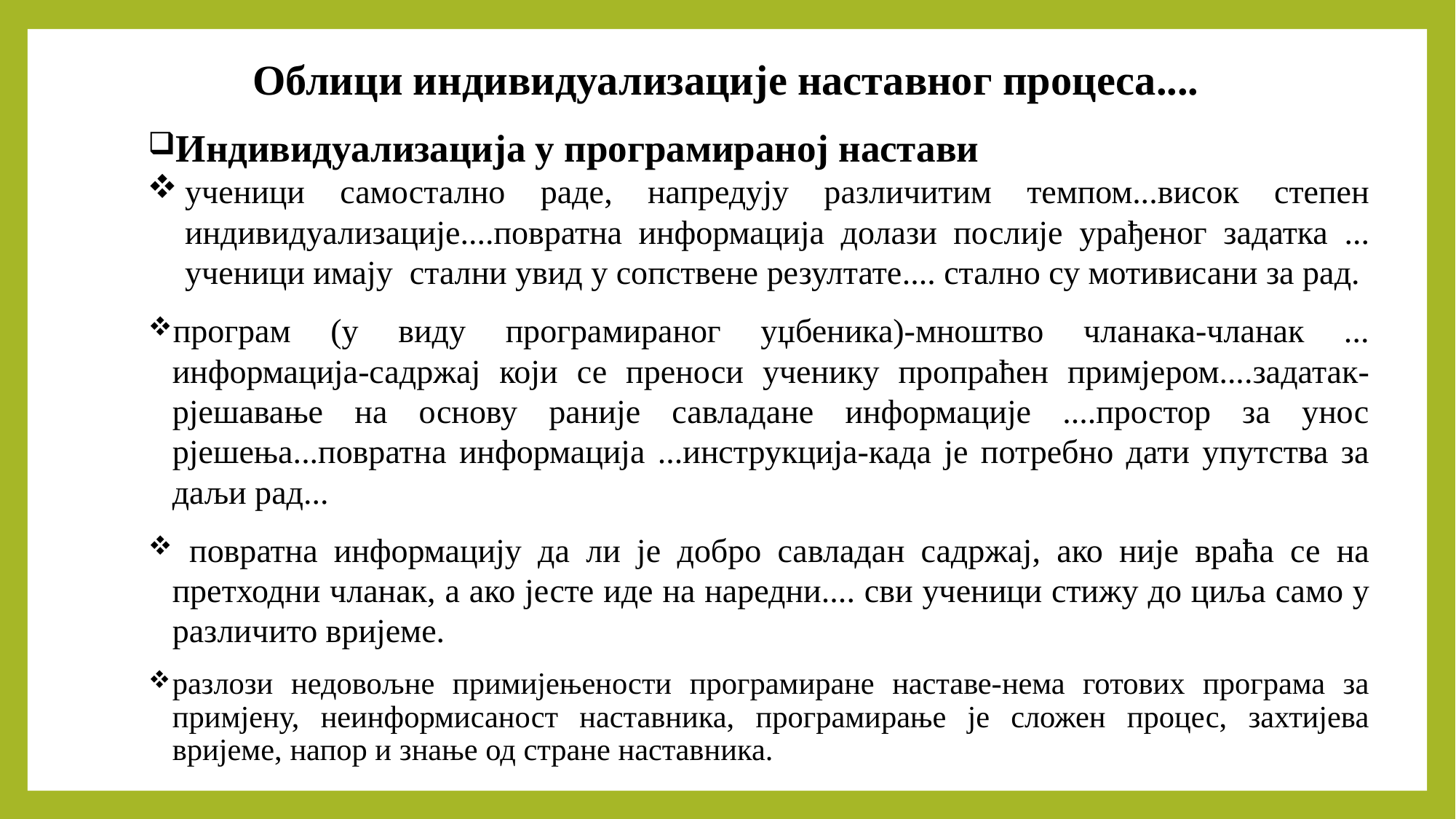

# Облици индивидуализације наставног процеса....
Индивидуализација у програмираној настави
ученици самостално раде, напредују различитим темпом...висок степен индивидуализације....повратна информација долази послије урађеног задатка ... ученици имају  стални увид у сопствене резултате.... стално су мотивисани за рад.
програм (у виду програмираног уџбеника)-мноштво чланака-чланак ... информација-садржај који се преноси ученику пропраћен примјером....задатак-рјешавање на основу раније савладане информације ....простор за унос рјешења...повратна информација ...инструкција-када је потребно дати упутства за даљи рад...
 повратна информацију да ли је добро савладан садржај, ако није враћа се на претходни чланак, а ако јесте иде на наредни.... сви ученици стижу до циља само у различито вријеме.
разлози недовољне примијењености програмиране наставе-нема готових програма за примјену, неинформисаност наставника, програмирање је сложен процес, захтијева вријеме, напор и знање од стране наставника.